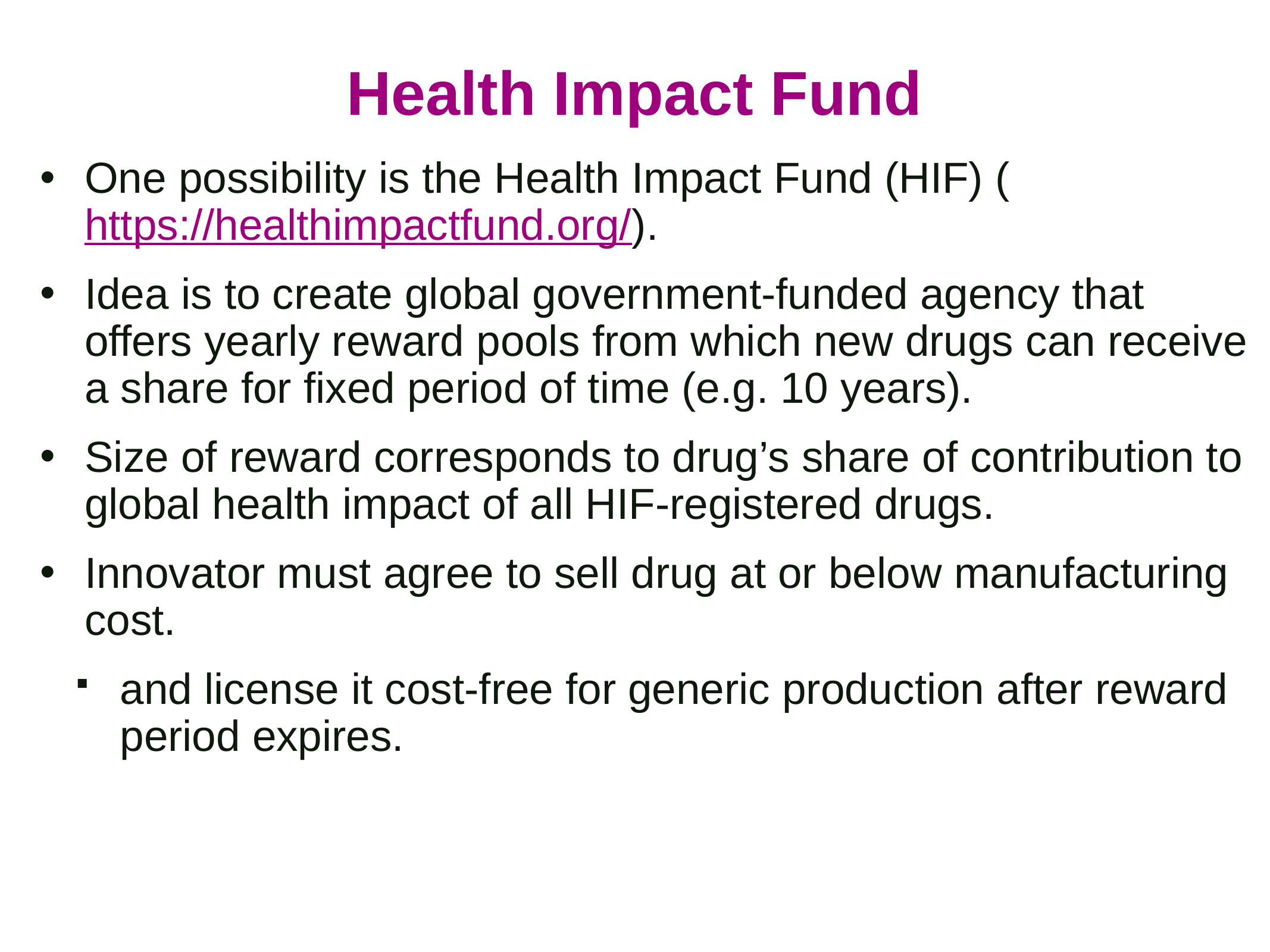

# Health Impact Fund
One possibility is the Health Impact Fund (HIF) (https://healthimpactfund.org/).
Idea is to create global government-funded agency that offers yearly reward pools from which new drugs can receive a share for fixed period of time (e.g. 10 years).
Size of reward corresponds to drug’s share of contribution to global health impact of all HIF-registered drugs.
Innovator must agree to sell drug at or below manufacturing cost.
and license it cost-free for generic production after reward period expires.